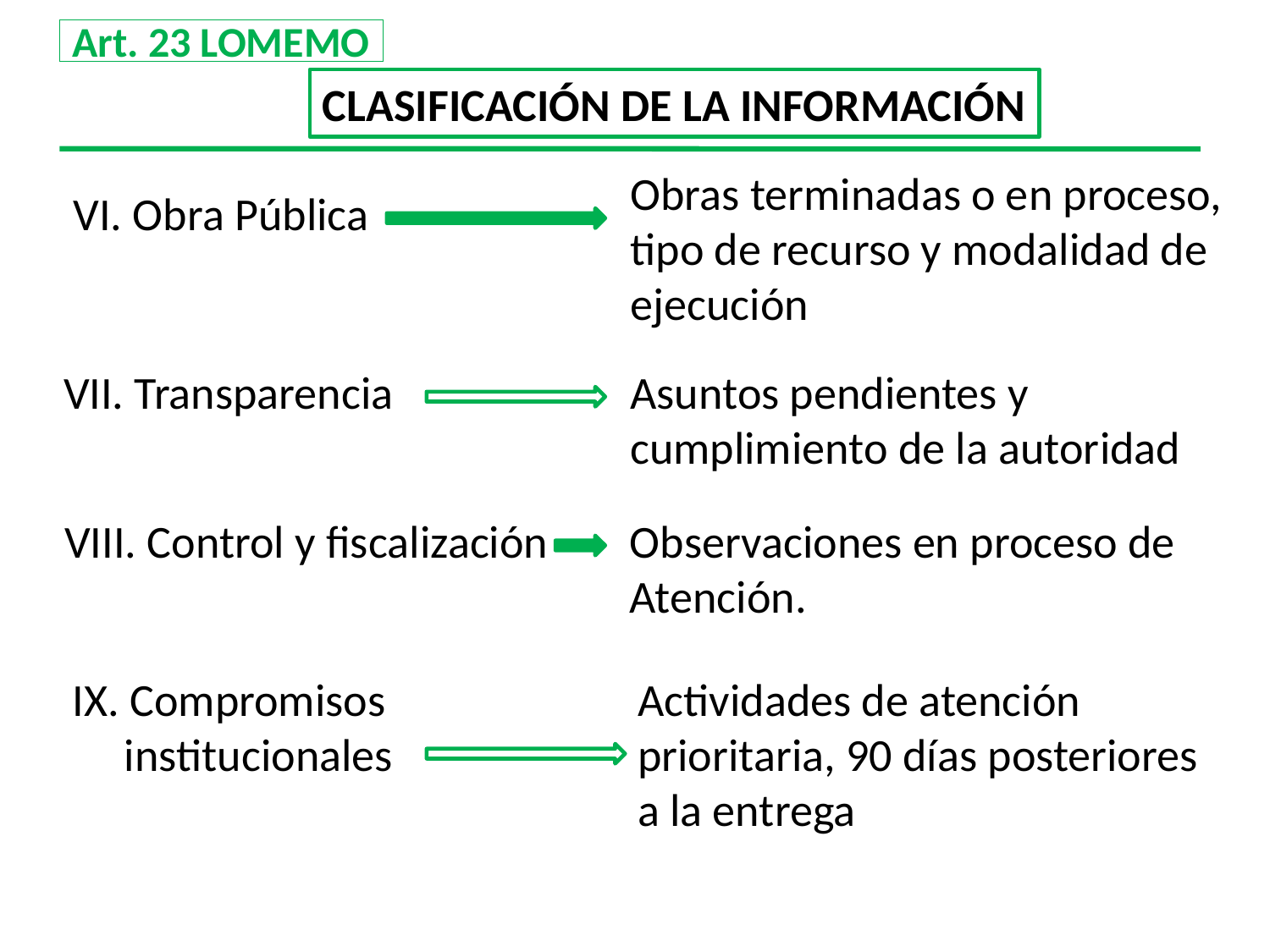

# Art. 23 LOMEMO
CLASIFICACIÓN DE LA INFORMACIÓN
Obras terminadas o en proceso,
tipo de recurso y modalidad de
ejecución
VI. Obra Pública

VII. Transparencia
Asuntos pendientes y
cumplimiento de la autoridad

VIII. Control y fiscalización
Observaciones en proceso de
Atención.

IX. Compromisos
     institucionales
Actividades de atención prioritaria, 90 días posteriores a la entrega